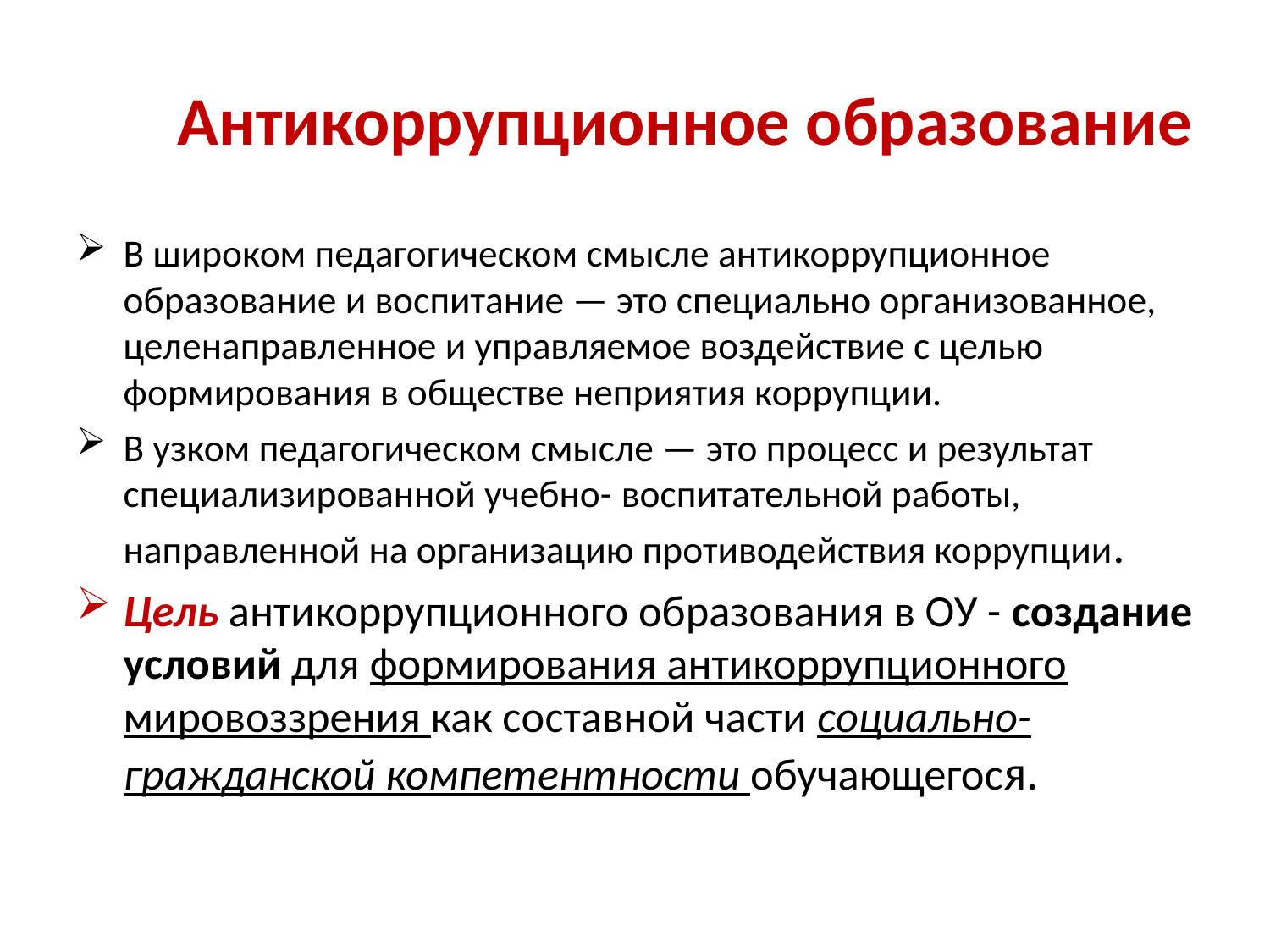

# Антикоррупционное образование
В широком педагогическом смысле антикоррупционное образование и воспитание — это специально организованное, целенаправленное и управляемое воздействие с целью формирования в обществе неприятия коррупции.
В узком педагогическом смысле — это процесс и результат специализированной учебно- воспитательной работы, направленной на организацию противодействия коррупции.
Цель антикоррупционного образования в ОУ - создание условий для формирования антикоррупционного мировоззрения как составной части социально- гражданской компетентности обучающегося.